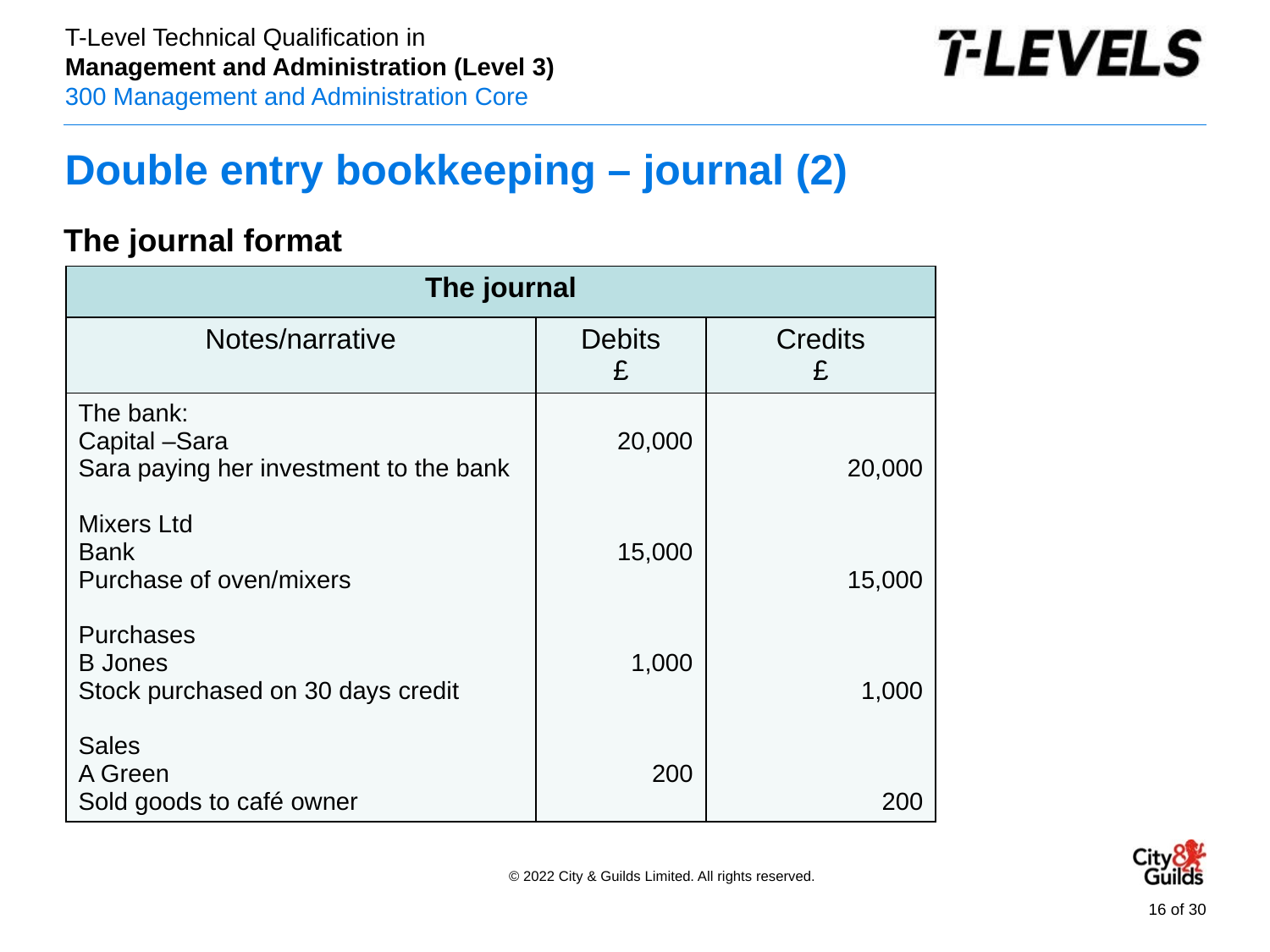

# Double entry bookkeeping – journal (2)
The journal format

| The journal |  |  |
| --- | --- | --- |
| Notes/narrative | Debits £ | Credits £ |
| The bank: Capital –Sara Sara paying her investment to the bank Mixers Ltd Bank Purchase of oven/mixers Purchases B Jones Stock purchased on 30 days credit Sales A Green Sold goods to café owner | 20,000 15,000 1,000 200 | 20,000 15,000 1,000 200 |